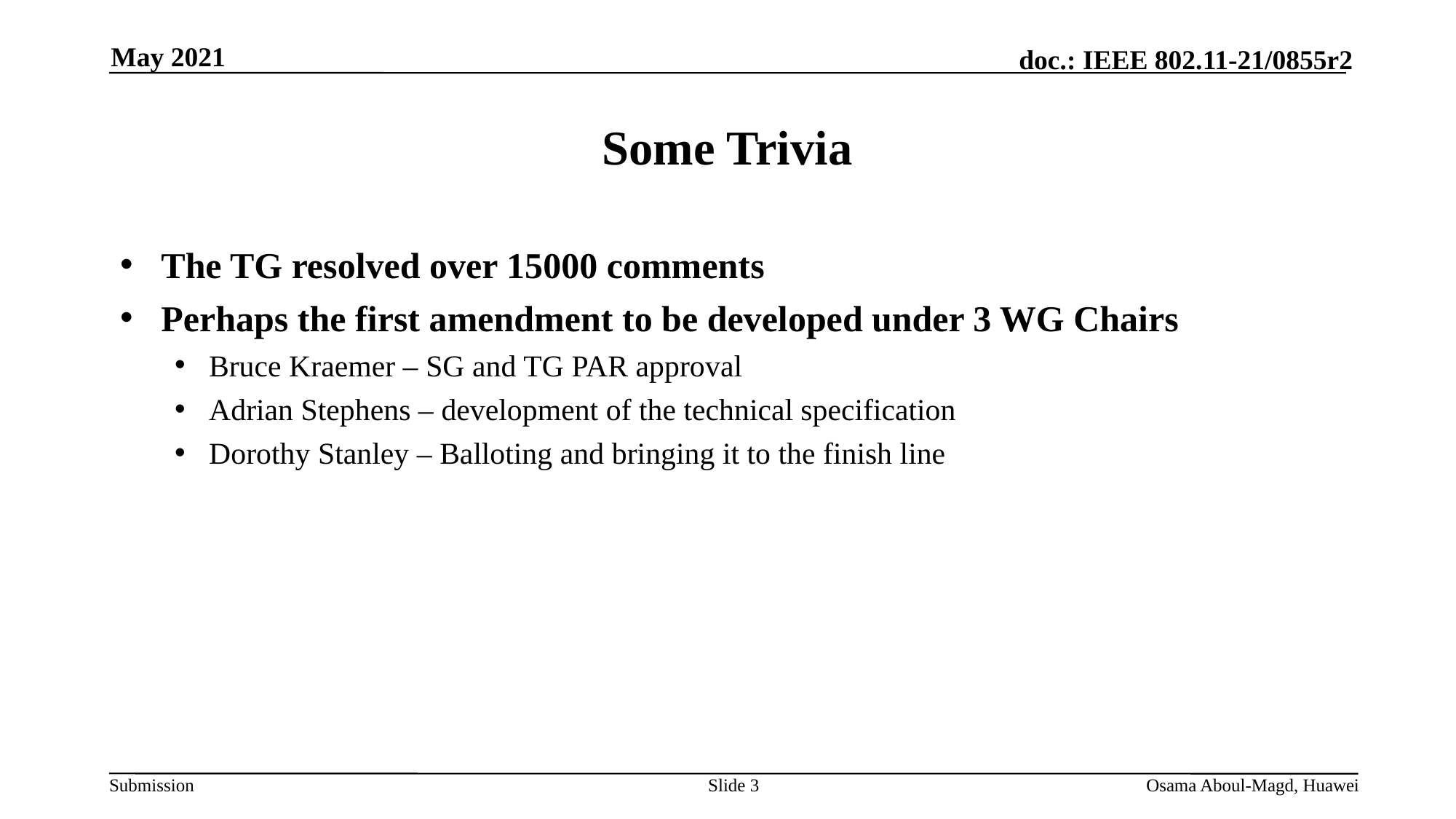

May 2021
# Some Trivia
The TG resolved over 15000 comments
Perhaps the first amendment to be developed under 3 WG Chairs
Bruce Kraemer – SG and TG PAR approval
Adrian Stephens – development of the technical specification
Dorothy Stanley – Balloting and bringing it to the finish line
Slide 3
Osama Aboul-Magd, Huawei